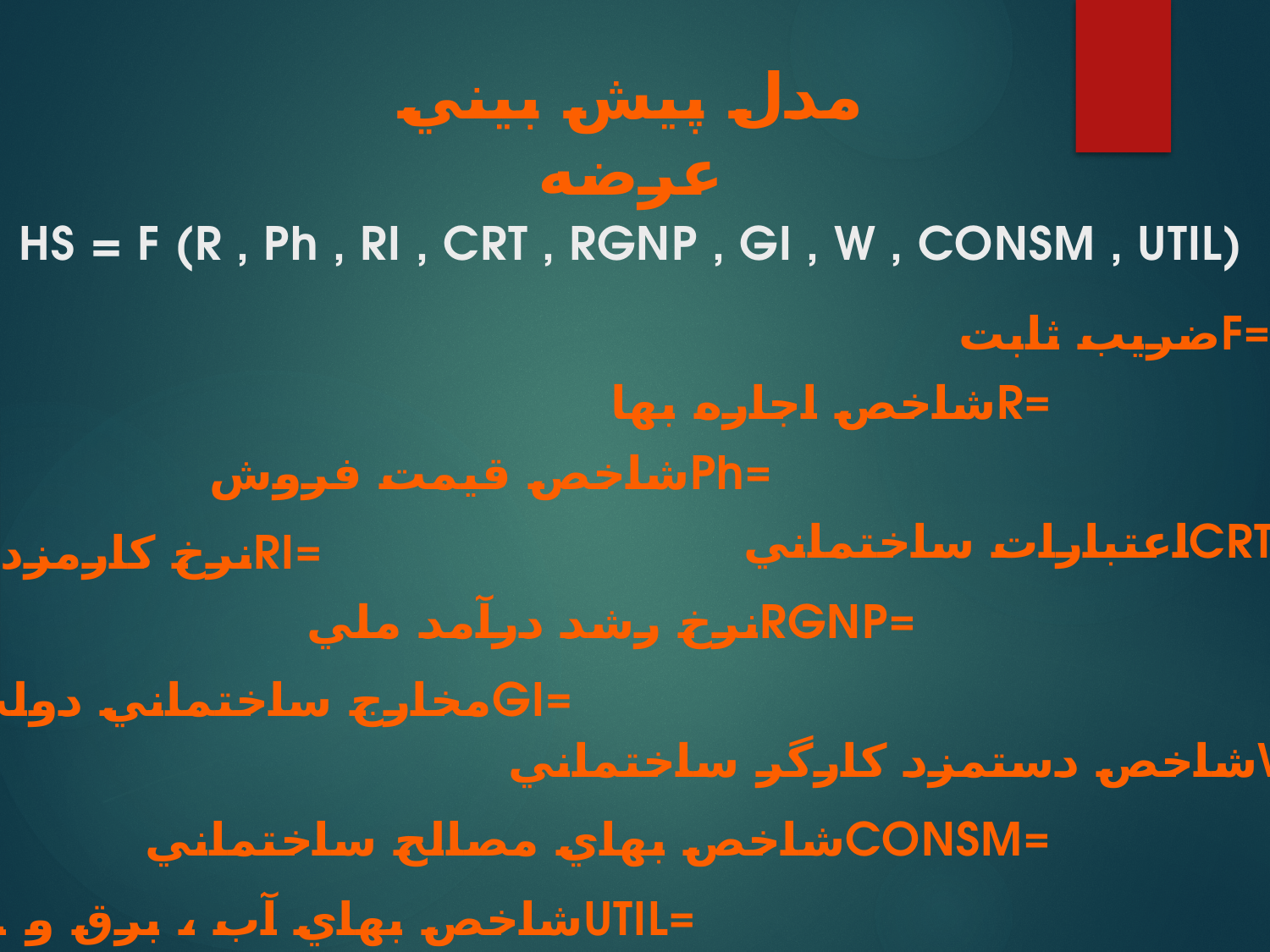

مدل پيش بيني عرضه
HS = F (R , Ph , RI , CRT , RGNP , GI , W , CONSM , UTIL)
=Fضريب ثابت
=Rشاخص اجاره بها
=Phشاخص قيمت فروش
=CRTاعتبارات ساختماني
=RIنرخ كارمزد
=RGNPنرخ رشد درآمد ملي
=GIمخارج ساختماني دولت
=Wشاخص دستمزد كارگر ساختماني
=CONSMشاخص بهاي مصالح ساختماني
=UTILشاخص بهاي آب ، برق و ...